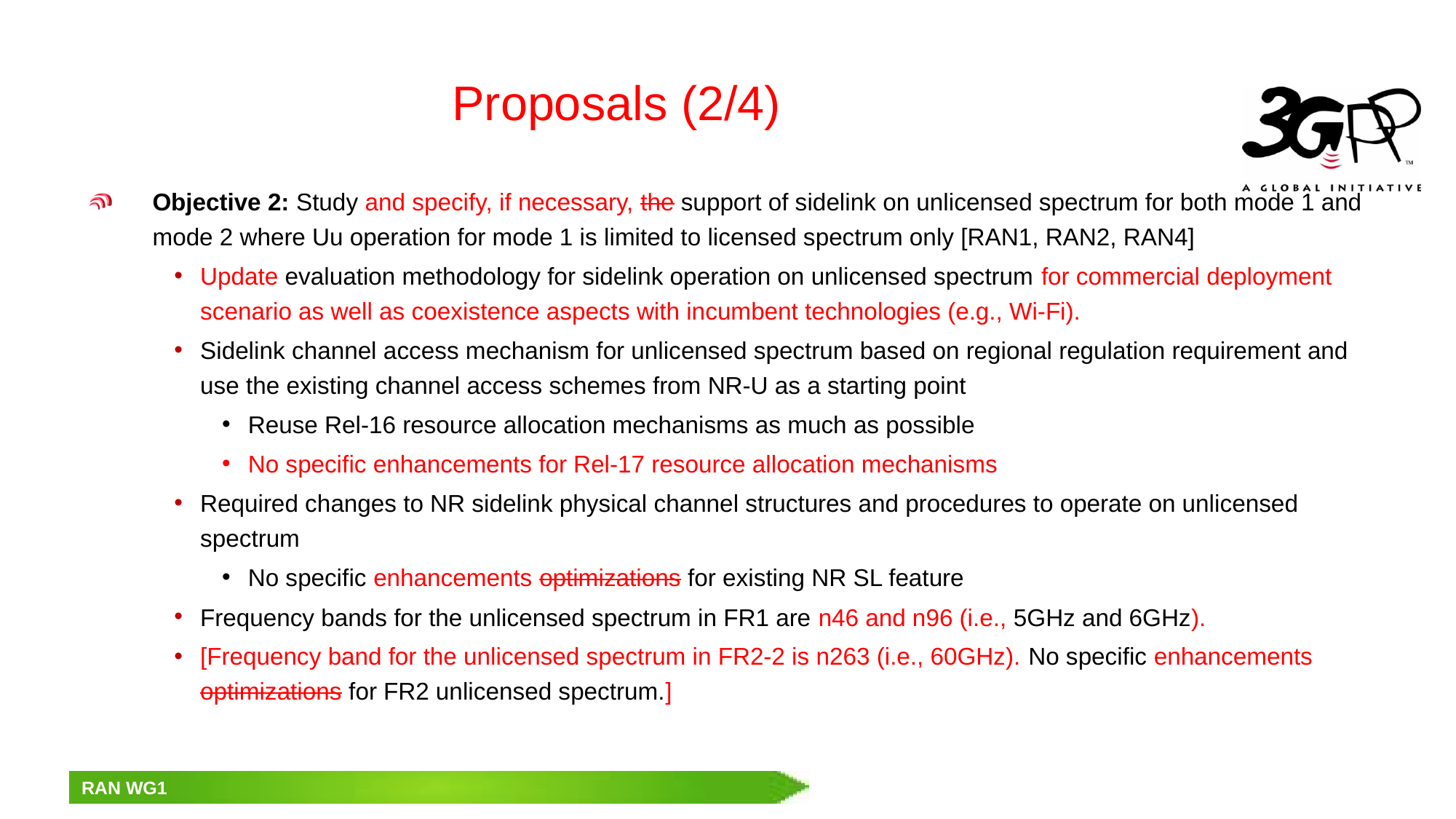

# Proposals (2/4)
Objective 2: Study and specify, if necessary, the support of sidelink on unlicensed spectrum for both mode 1 and mode 2 where Uu operation for mode 1 is limited to licensed spectrum only [RAN1, RAN2, RAN4]
Update evaluation methodology for sidelink operation on unlicensed spectrum for commercial deployment scenario as well as coexistence aspects with incumbent technologies (e.g., Wi-Fi).
Sidelink channel access mechanism for unlicensed spectrum based on regional regulation requirement and use the existing channel access schemes from NR-U as a starting point
Reuse Rel-16 resource allocation mechanisms as much as possible
No specific enhancements for Rel-17 resource allocation mechanisms
Required changes to NR sidelink physical channel structures and procedures to operate on unlicensed spectrum
No specific enhancements optimizations for existing NR SL feature
Frequency bands for the unlicensed spectrum in FR1 are n46 and n96 (i.e., 5GHz and 6GHz).
[Frequency band for the unlicensed spectrum in FR2-2 is n263 (i.e., 60GHz). No specific enhancements optimizations for FR2 unlicensed spectrum.]